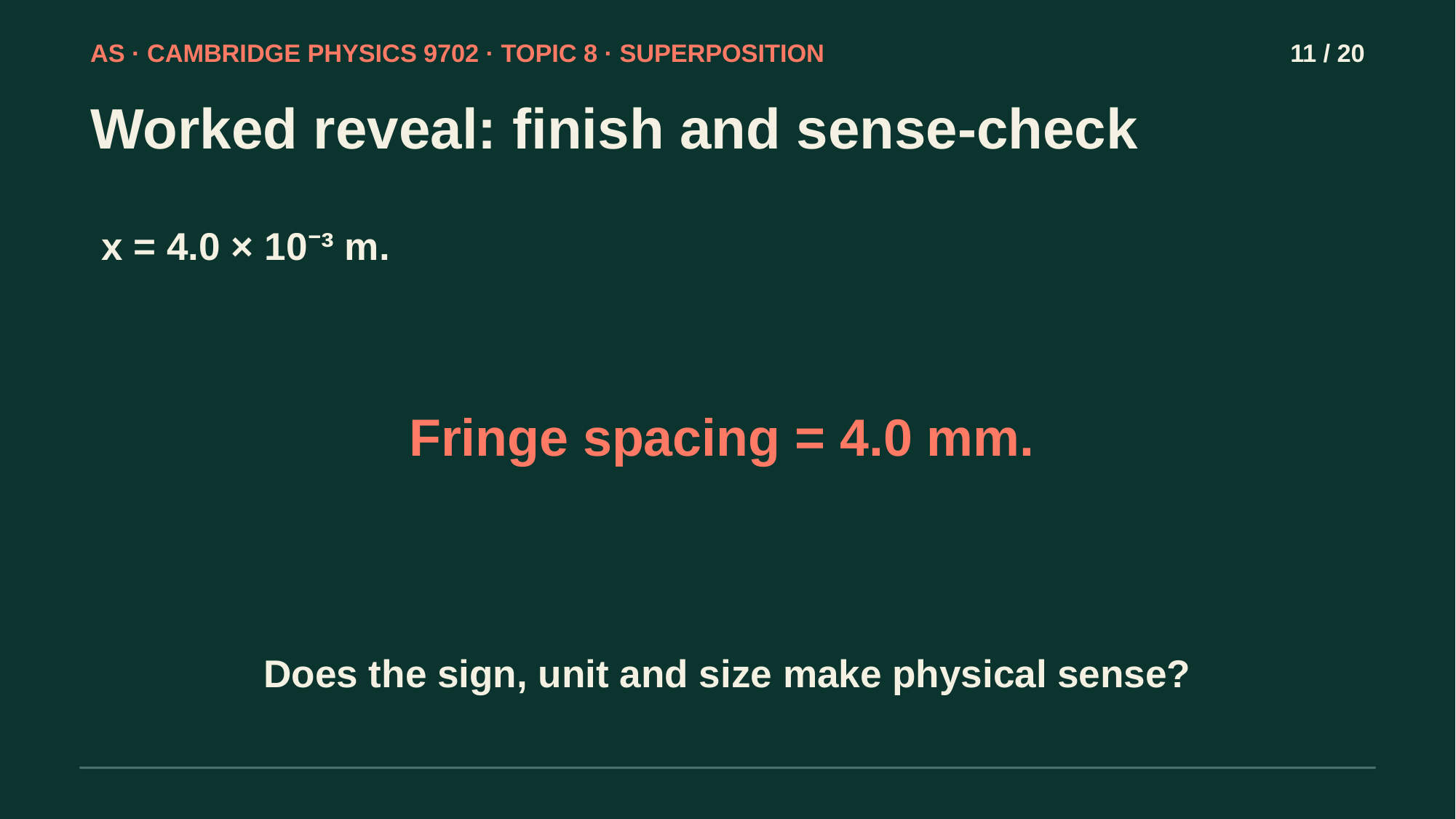

AS · CAMBRIDGE PHYSICS 9702 · TOPIC 8 · SUPERPOSITION
11 / 20
Worked reveal: finish and sense-check
x = 4.0 × 10⁻³ m.
Fringe spacing = 4.0 mm.
Does the sign, unit and size make physical sense?